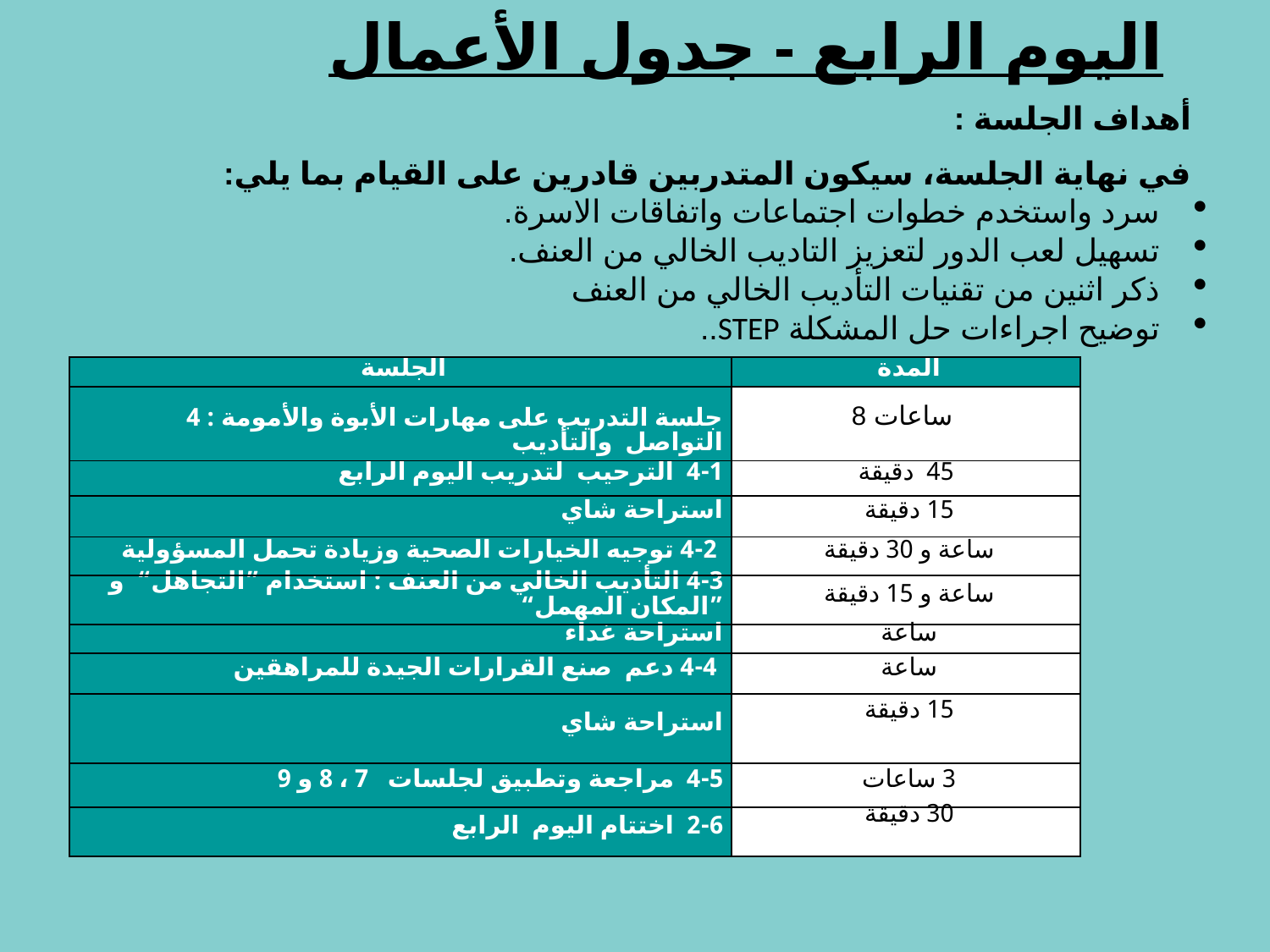

اليوم الرابع - جدول الأعمال
أهداف الجلسة :
في نهاية الجلسة، سيكون المتدربين قادرين على القيام بما يلي:
سرد واستخدم خطوات اجتماعات واتفاقات الاسرة.
تسهيل لعب الدور لتعزيز التاديب الخالي من العنف.
ذكر اثنين من تقنيات التأديب الخالي من العنف
توضيح اجراءات حل المشكلة STEP..

| الجلسة | المدة |
| --- | --- |
| جلسة التدريب على مهارات الأبوة والأمومة : 4 التواصل والتأديب | 8 ساعات |
| 4-1 الترحيب لتدريب اليوم الرابع | 45 دقيقة |
| استراحة شاي | 15 دقيقة |
| 4-2 توجيه الخيارات الصحية وزيادة تحمل المسؤولية | ساعة و 30 دقيقة |
| 4-3 التأديب الخالي من العنف : استخدام ”التجاهل“ و ”المكان المهمل“ | ساعة و 15 دقيقة |
| استراحة غداء | ساعة |
| 4-4 دعم صنع القرارات الجيدة للمراهقين | ساعة |
| استراحة شاي | 15 دقيقة |
| 4-5 مراجعة وتطبيق لجلسات 7 ، 8 و 9 | 3 ساعات |
| 2-6 اختتام اليوم الرابع | 30 دقيقة |